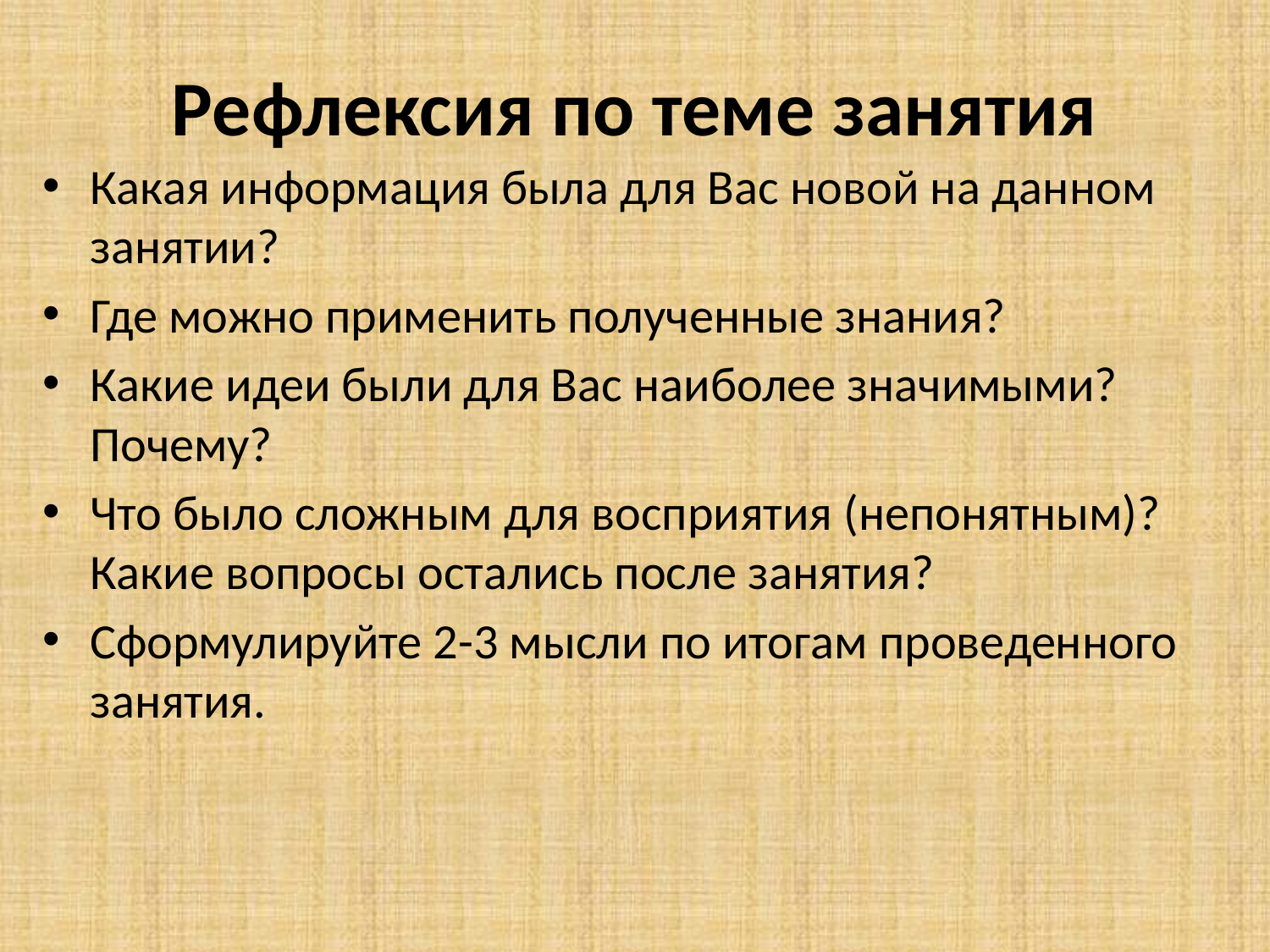

# Рефлексия по теме занятия
Какая информация была для Вас новой на данном занятии?
Где можно применить полученные знания?
Какие идеи были для Вас наиболее значимыми? Почему?
Что было сложным для восприятия (непонятным)? Какие вопросы остались после занятия?
Сформулируйте 2-3 мысли по итогам проведенного занятия.